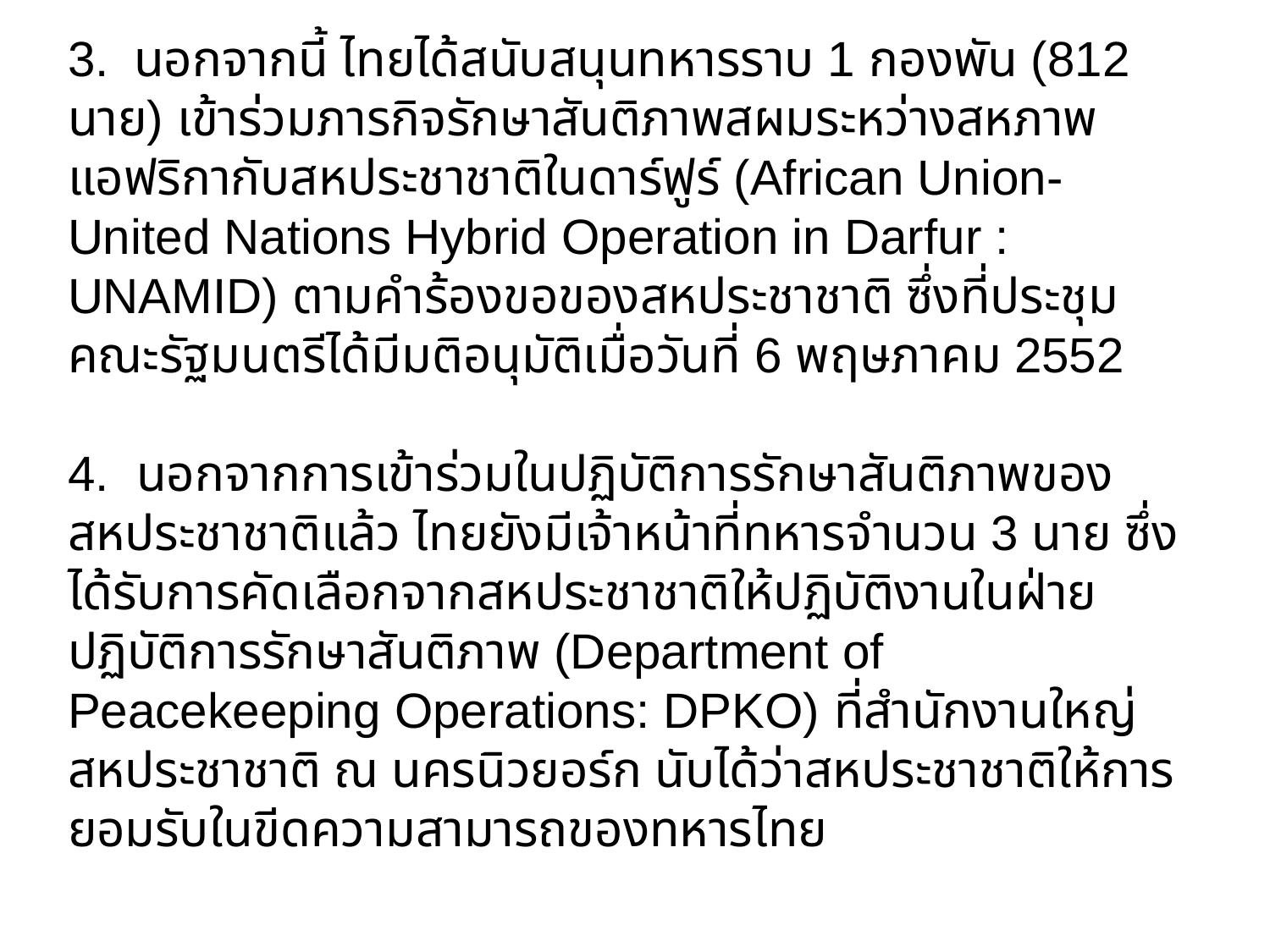

3.  นอกจากนี้ ไทยได้สนับสนุนทหารราบ 1 กองพัน (812 นาย) เข้าร่วมภารกิจรักษาสันติภาพสผมระหว่างสหภาพแอฟริกากับสหประชาชาติในดาร์ฟูร์ (African Union-United Nations Hybrid Operation in Darfur : UNAMID) ตามคำร้องขอของสหประชาชาติ ซึ่งที่ประชุมคณะรัฐมนตรีได้มีมติอนุมัติเมื่อวันที่ 6 พฤษภาคม 2552

4.  นอกจากการเข้าร่วมในปฏิบัติการรักษาสันติภาพของสหประชาชาติแล้ว ไทยยังมีเจ้าหน้าที่ทหารจำนวน 3 นาย ซึ่งได้รับการคัดเลือกจากสหประชาชาติให้ปฏิบัติงานในฝ่ายปฏิบัติการรักษาสันติภาพ (Department of Peacekeeping Operations: DPKO) ที่สำนักงานใหญ่สหประชาชาติ ณ นครนิวยอร์ก นับได้ว่าสหประชาชาติให้การยอมรับในขีดความสามารถของทหารไทย